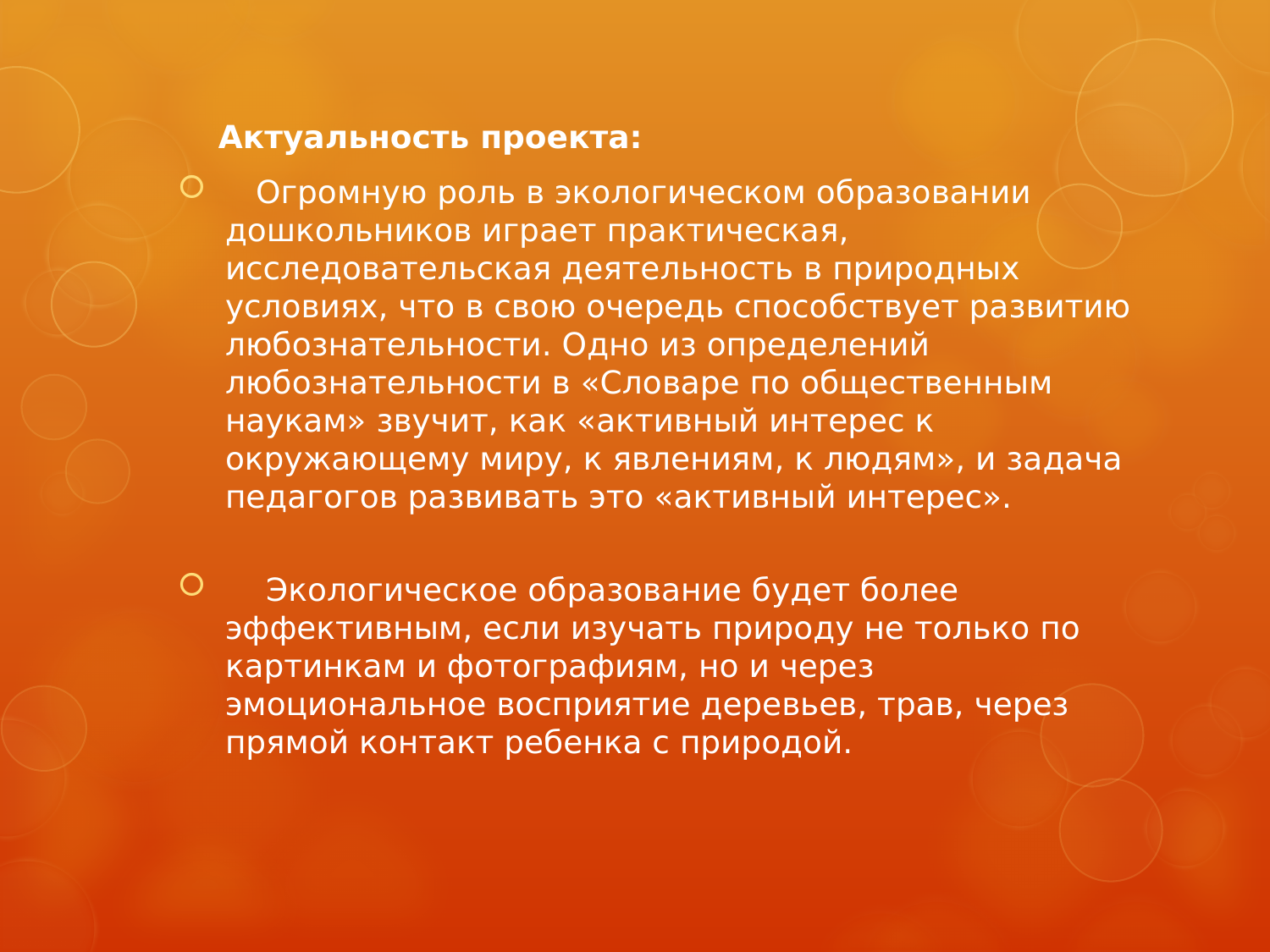

Актуальность проекта:
   Огромную роль в экологическом образовании дошкольников играет практическая, исследовательская деятельность в природных условиях, что в свою очередь способствует развитию любознательности. Одно из определений любознательности в «Словаре по общественным наукам» звучит, как «активный интерес к окружающему миру, к явлениям, к людям», и задача педагогов развивать это «активный интерес».
    Экологическое образование будет более эффективным, если изучать природу не только по картинкам и фотографиям, но и через эмоциональное восприятие деревьев, трав, через прямой контакт ребенка с природой.